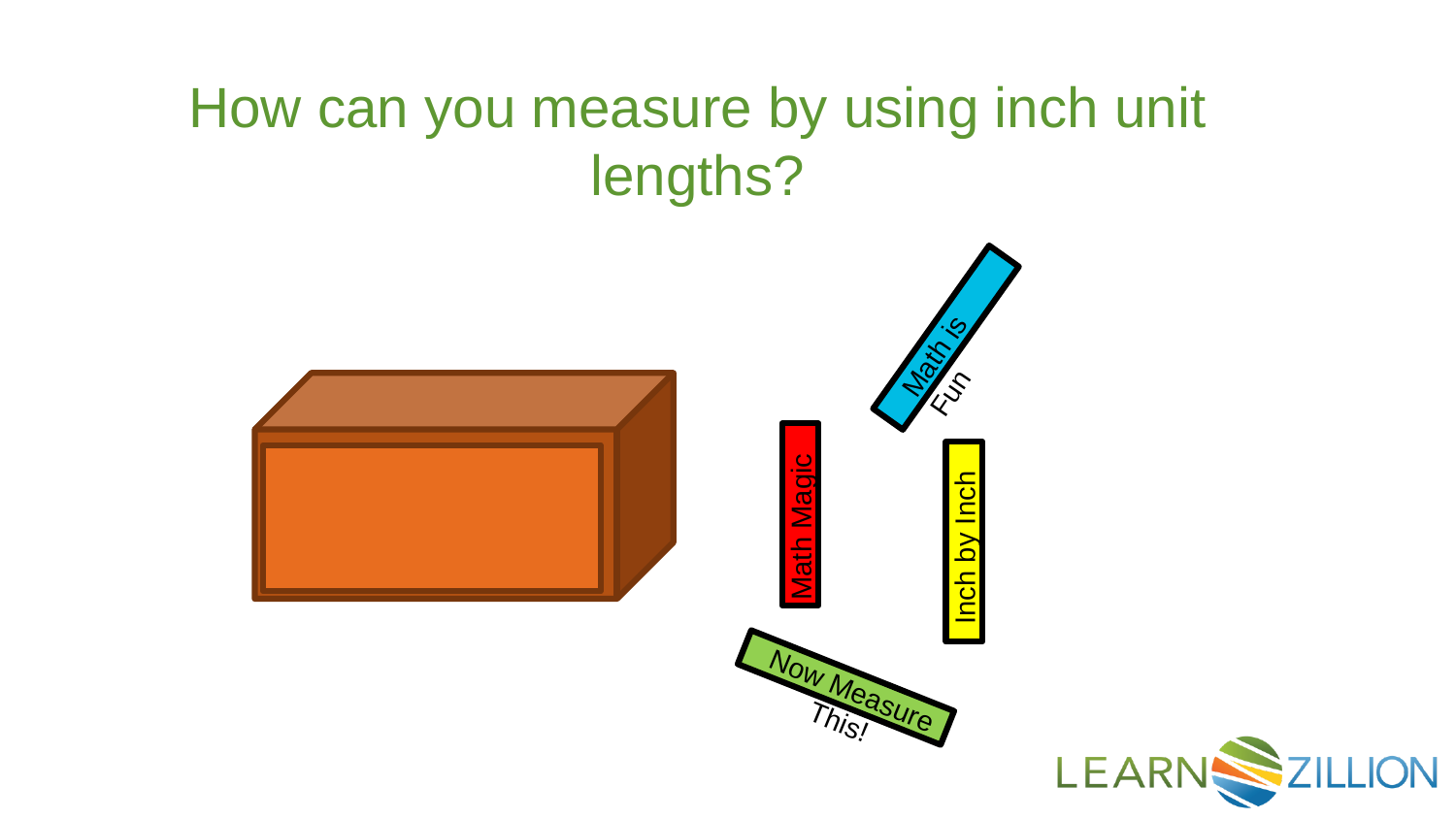

How can you measure by using inch unit lengths?
Math is Fun

Math Magic
Inch by Inch
Now Measure This!